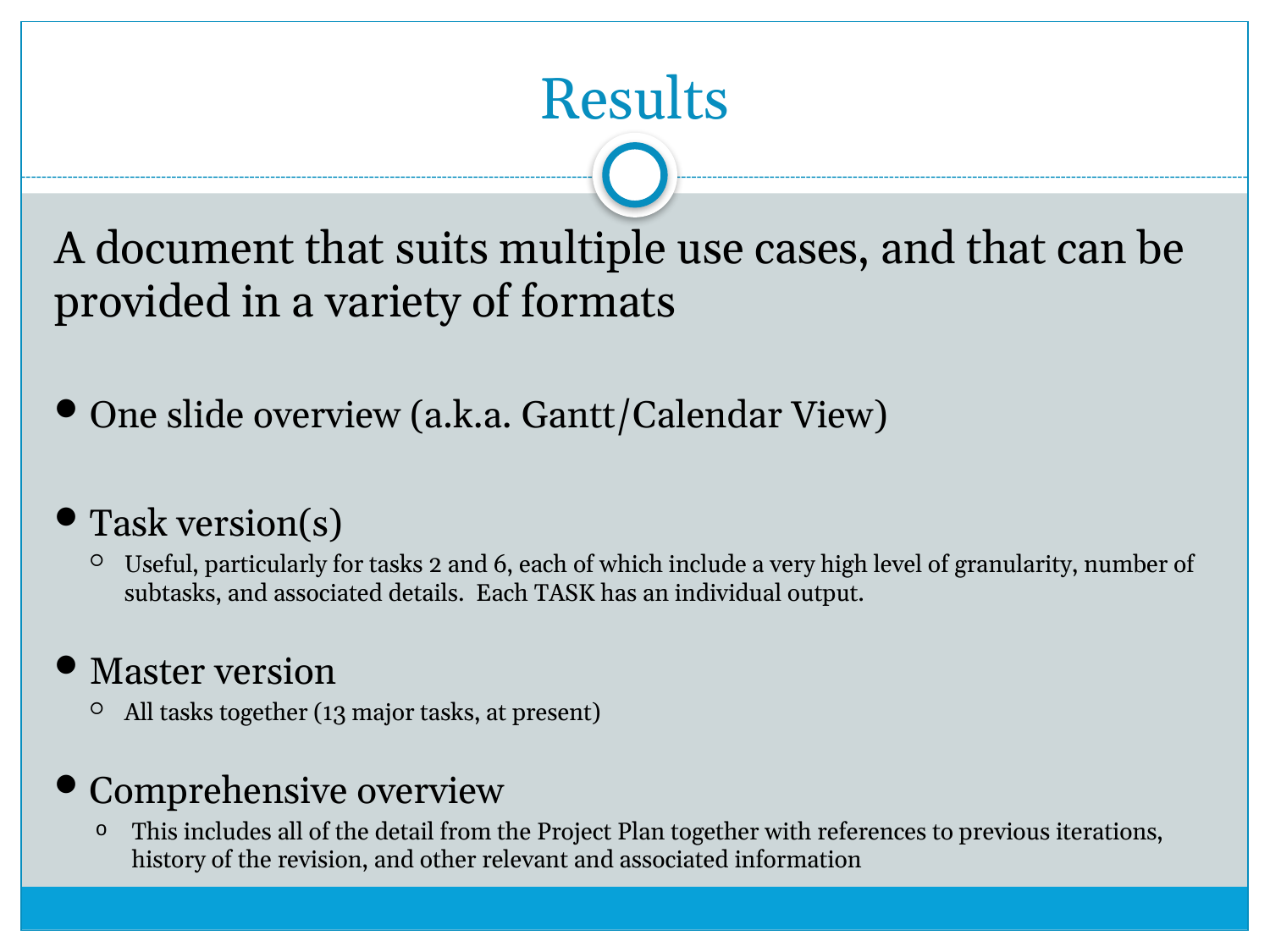

# Results
A document that suits multiple use cases, and that can be provided in a variety of formats

One slide overview (a.k.a. Gantt/Calendar View)

Task version(s)
Useful, particularly for tasks 2 and 6, each of which include a very high level of granularity, number of subtasks, and associated details.  Each TASK has an individual output.

Master version
All tasks together (13 major tasks, at present)

Comprehensive overview
This includes all of the detail from the Project Plan together with references to previous iterations, history of the revision, and other relevant and associated information